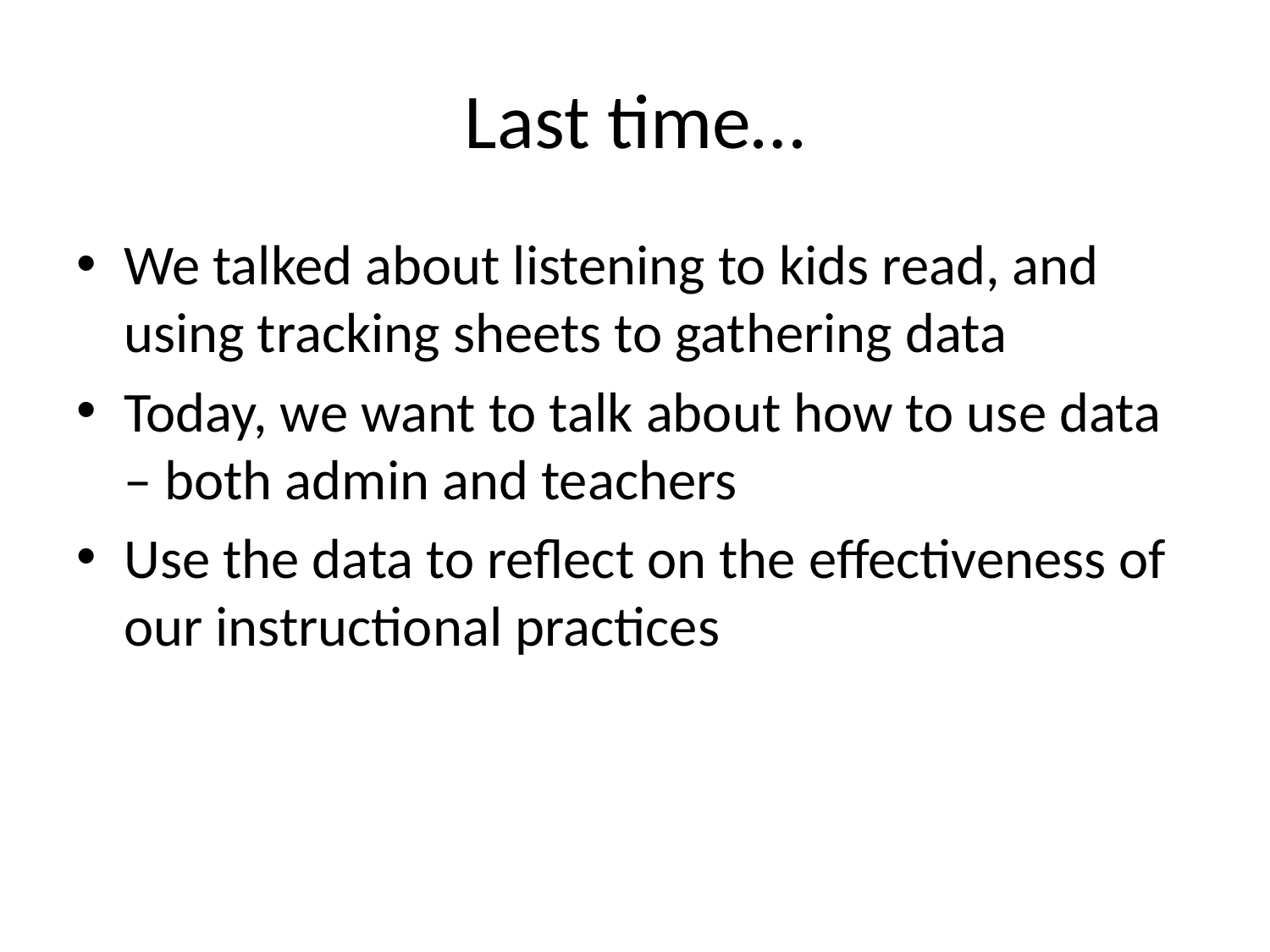

# Last time…
We talked about listening to kids read, and using tracking sheets to gathering data
Today, we want to talk about how to use data – both admin and teachers
Use the data to reflect on the effectiveness of our instructional practices